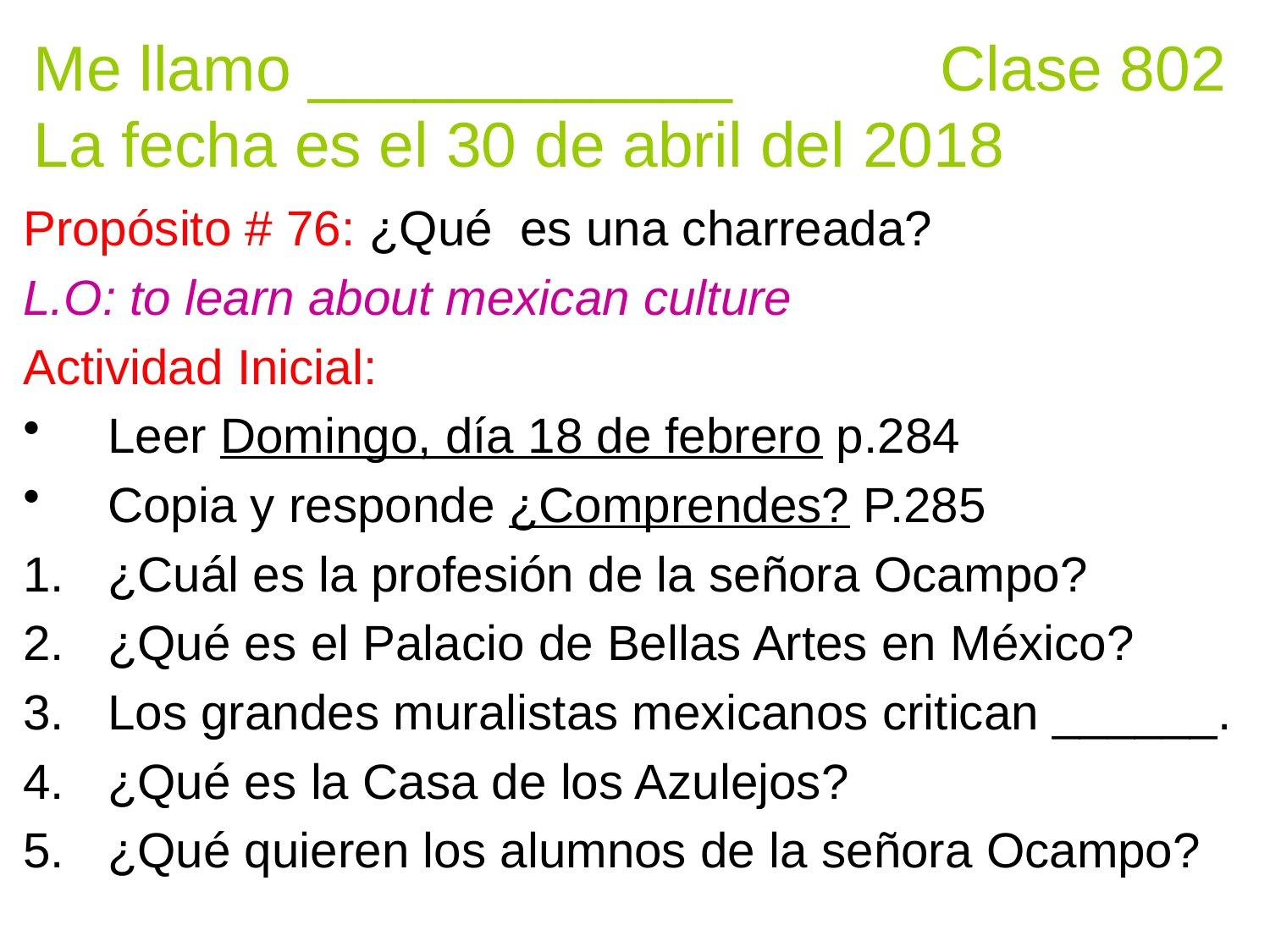

Me llamo ____________		 Clase 802
La fecha es el 30 de abril del 2018
Propósito # 76: ¿Qué  es una charreada?
L.O: to learn about mexican culture
Actividad Inicial:
Leer Domingo, día 18 de febrero p.284
Copia y responde ¿Comprendes? P.285
¿Cuál es la profesión de la señora Ocampo?
¿Qué es el Palacio de Bellas Artes en México?
Los grandes muralistas mexicanos critican ______.
¿Qué es la Casa de los Azulejos?
¿Qué quieren los alumnos de la señora Ocampo?